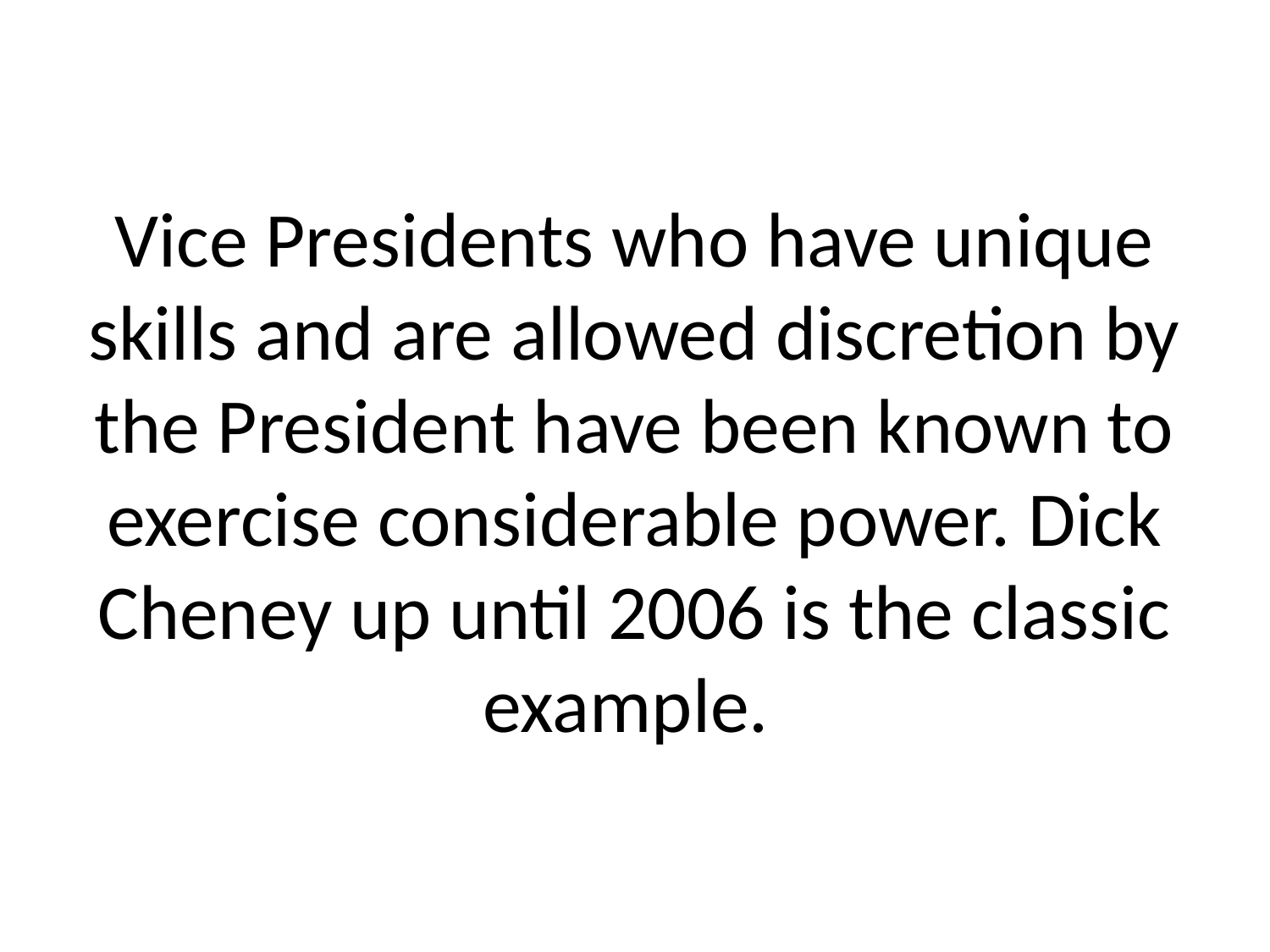

# Vice Presidents who have unique skills and are allowed discretion by the President have been known to exercise considerable power. Dick Cheney up until 2006 is the classic example.